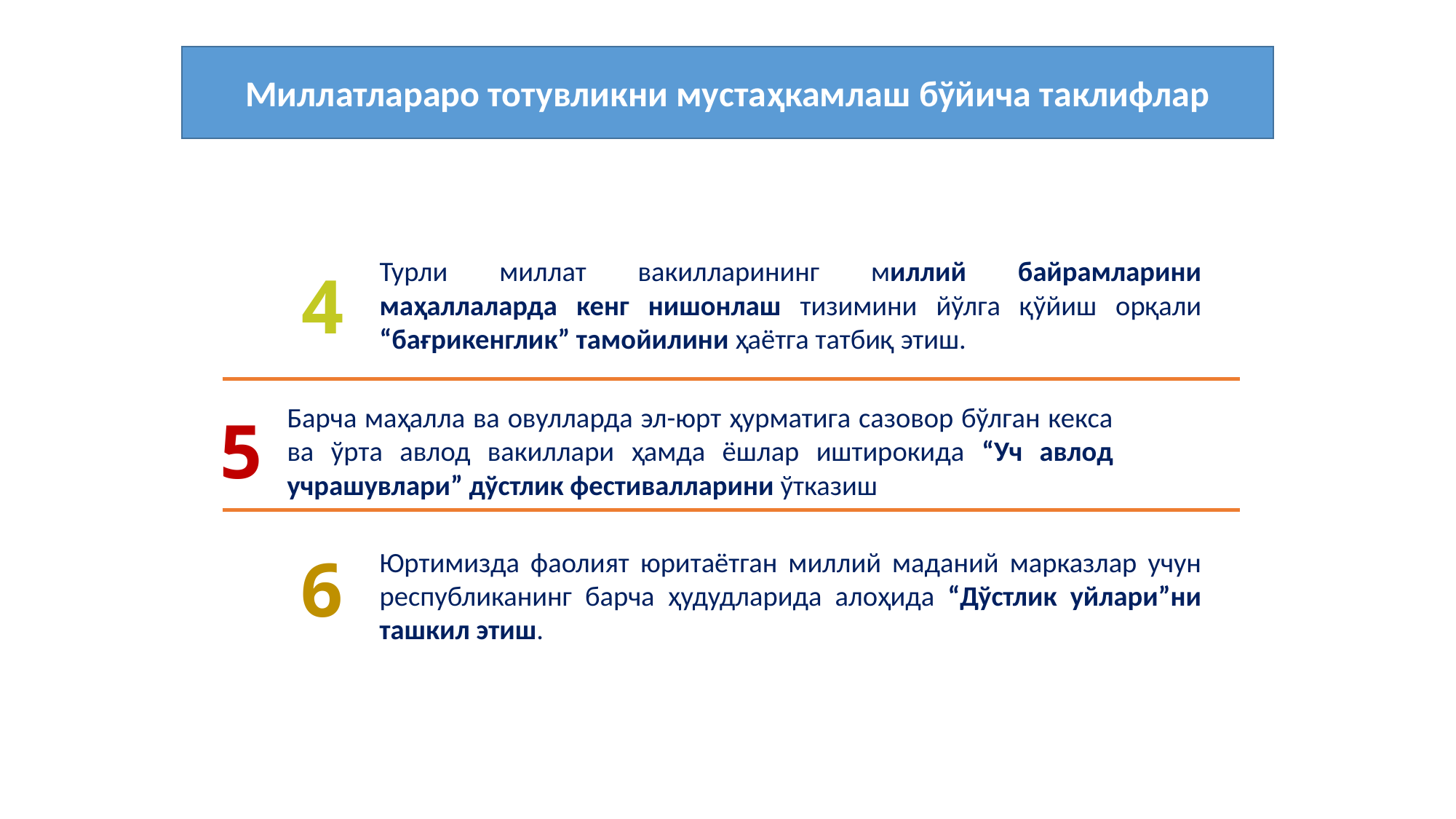

Миллатлараро тотувликни мустаҳкамлаш бўйича таклифлар
Турли миллат вакилларининг миллий байрамларини маҳаллаларда кенг нишонлаш тизимини йўлга қўйиш орқали “бағрикенглик” тамойилини ҳаётга татбиқ этиш.
4
Барча маҳалла ва овулларда эл-юрт ҳурматига сазовор бўлган кекса ва ўрта авлод вакиллари ҳамда ёшлар иштирокида “Уч авлод учрашувлари” дўстлик фестивалларини ўтказиш
5
6
Юртимизда фаолият юритаётган миллий маданий марказлар учун республиканинг барча ҳудудларида алоҳида “Дўстлик уйлари”ни ташкил этиш.